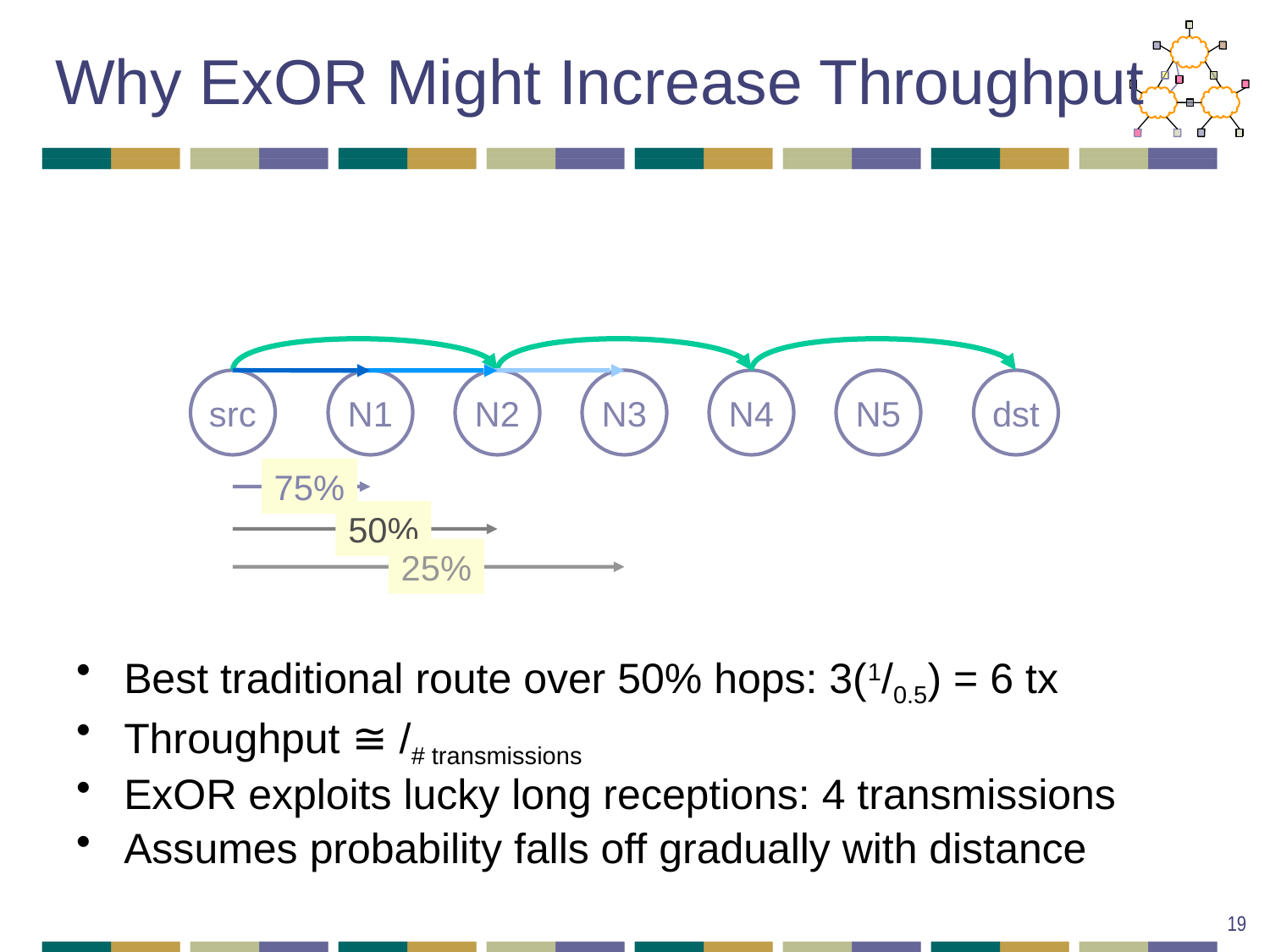

# Why ExOR Might Increase Throughput
src
N1
N2
N3
N4
N5
dst
75%

50%

25%

Best traditional route over 50% hops: 3(1/0.5) = 6 tx
Throughput ≅ /# transmissions
ExOR exploits lucky long receptions: 4 transmissions
Assumes probability falls off gradually with distance
19